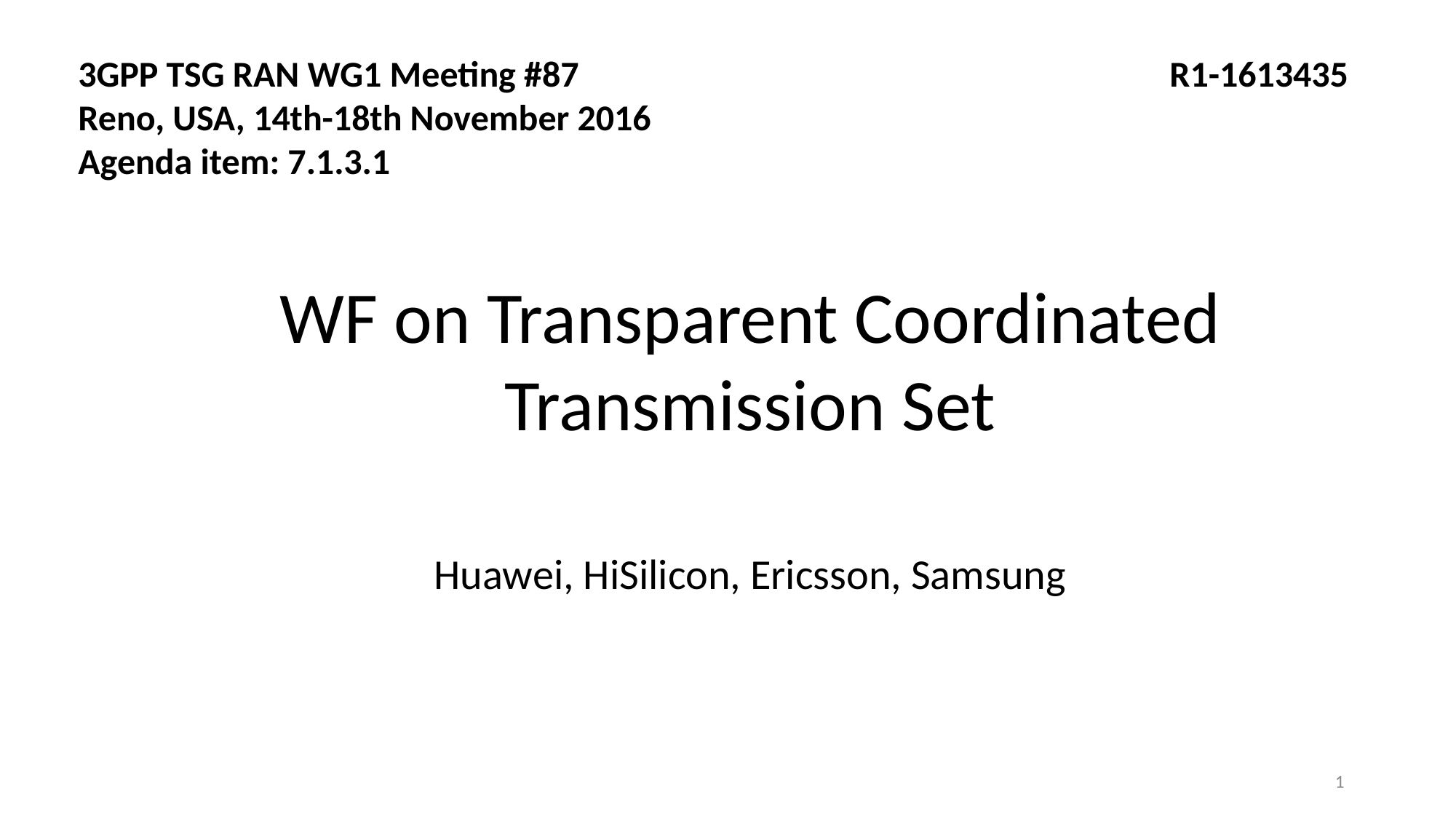

3GPP TSG RAN WG1 Meeting #87  						R1-1613435
Reno, USA, 14th-18th November 2016
Agenda item: 7.1.3.1
WF on Transparent Coordinated Transmission Set

Huawei, HiSilicon, Ericsson, Samsung
1